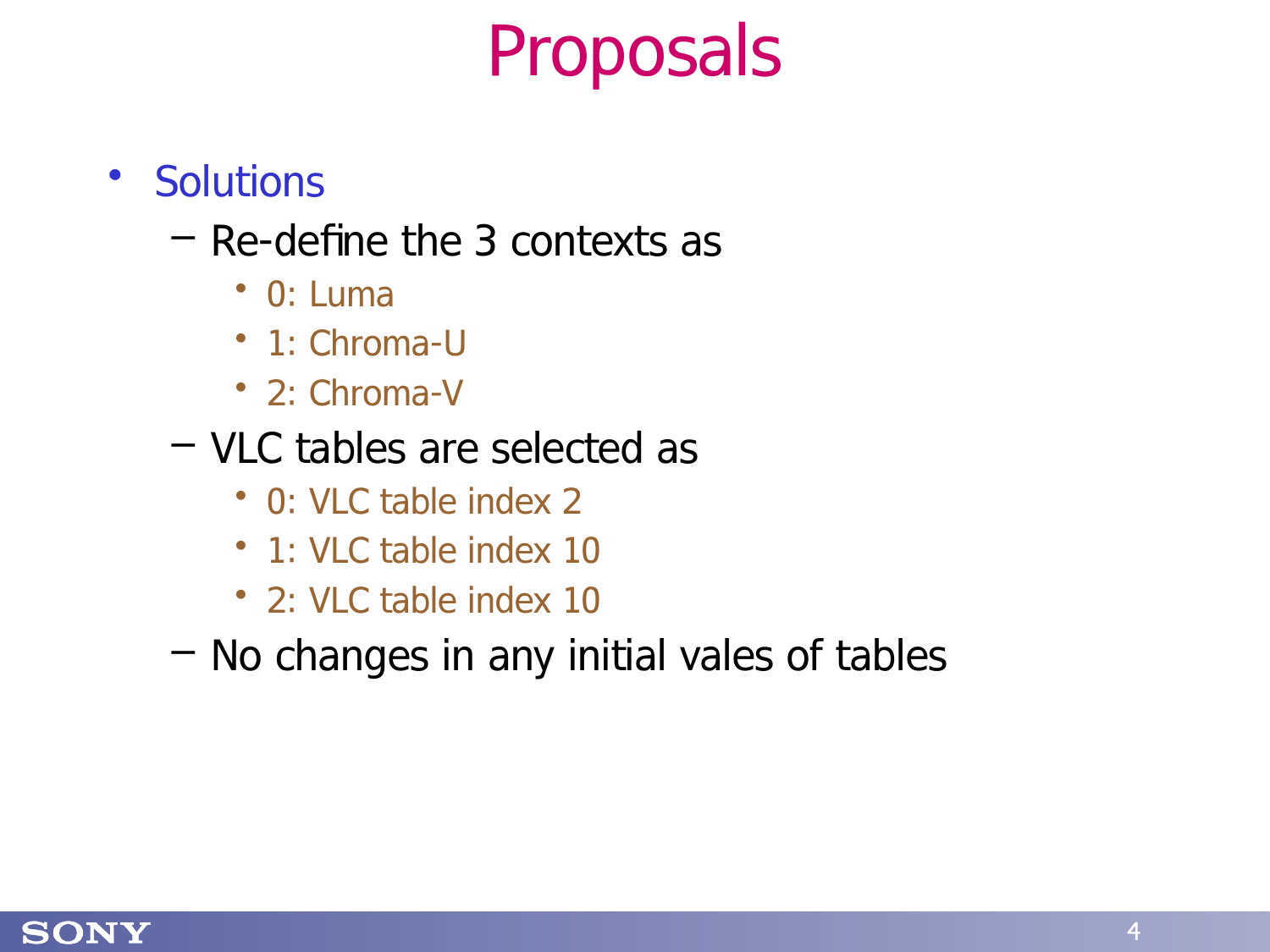

# Proposals
Solutions
Re-define the 3 contexts as
0: Luma
1: Chroma-U
2: Chroma-V
VLC tables are selected as
0: VLC table index 2
1: VLC table index 10
2: VLC table index 10
No changes in any initial vales of tables

4